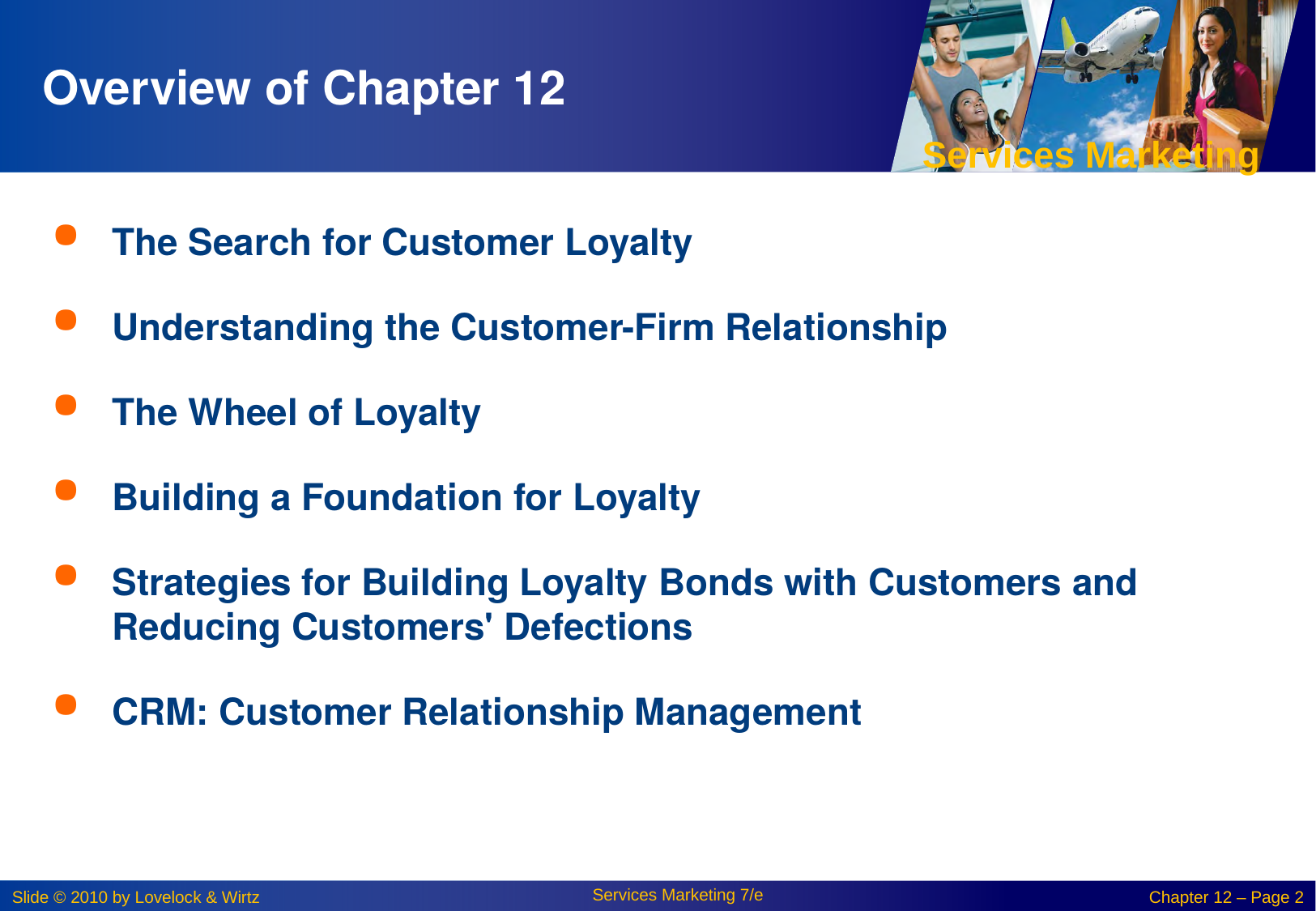

# Overview of Chapter 12
The Search for Customer Loyalty
Understanding the Customer-Firm Relationship
The Wheel of Loyalty
Building a Foundation for Loyalty
Strategies for Building Loyalty Bonds with Customers and Reducing Customers' Defections
CRM: Customer Relationship Management